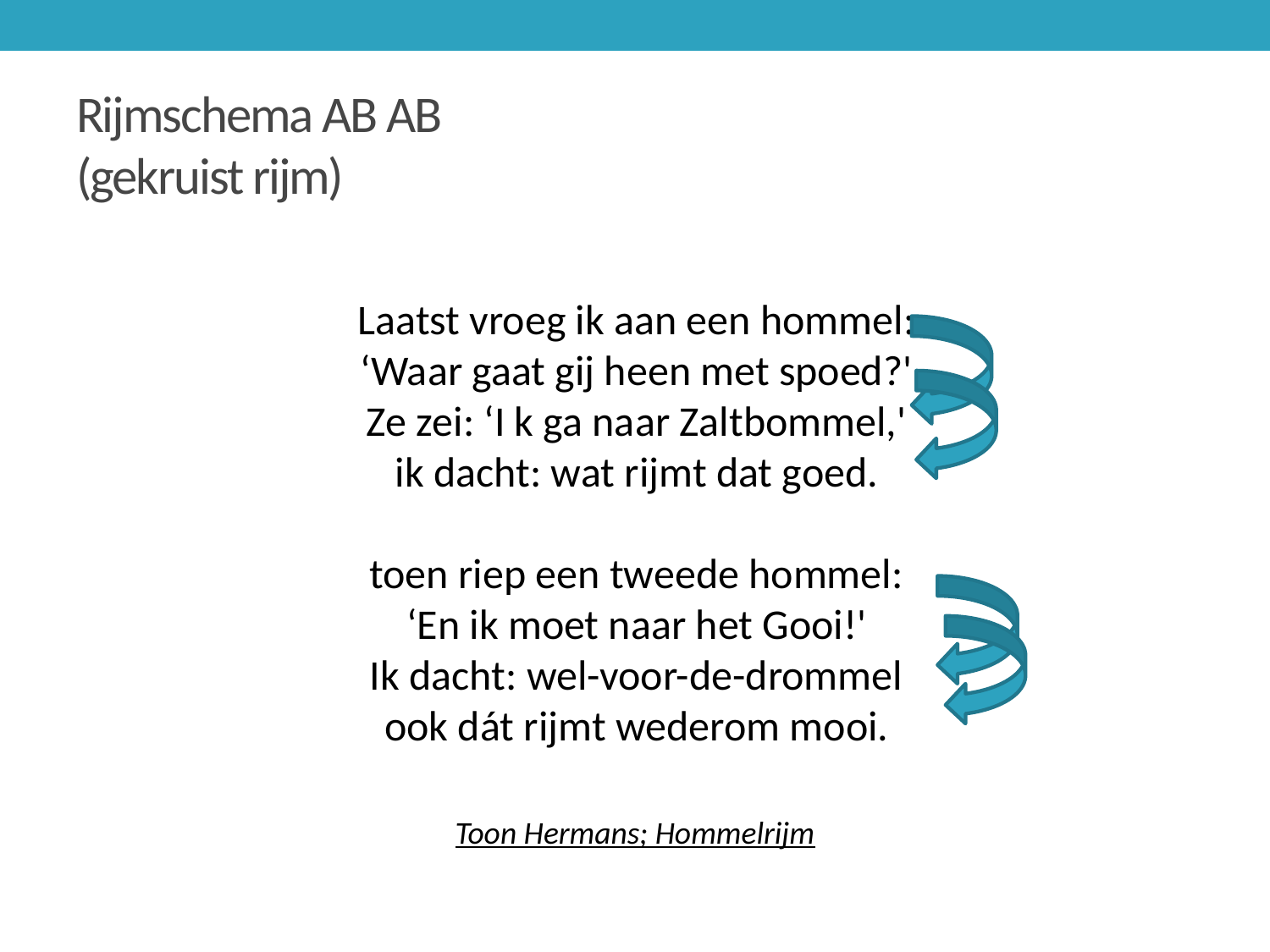

# Rijmschema AB AB (gekruist rijm)
Laatst vroeg ik aan een hommel:
‘Waar gaat gij heen met spoed?'
Ze zei: ‘I k ga naar Zaltbommel,'
ik dacht: wat rijmt dat goed.
toen riep een tweede hommel:
‘En ik moet naar het Gooi!'
Ik dacht: wel-voor-de-drommel
ook dát rijmt wederom mooi.

Toon Hermans; Hommelrijm